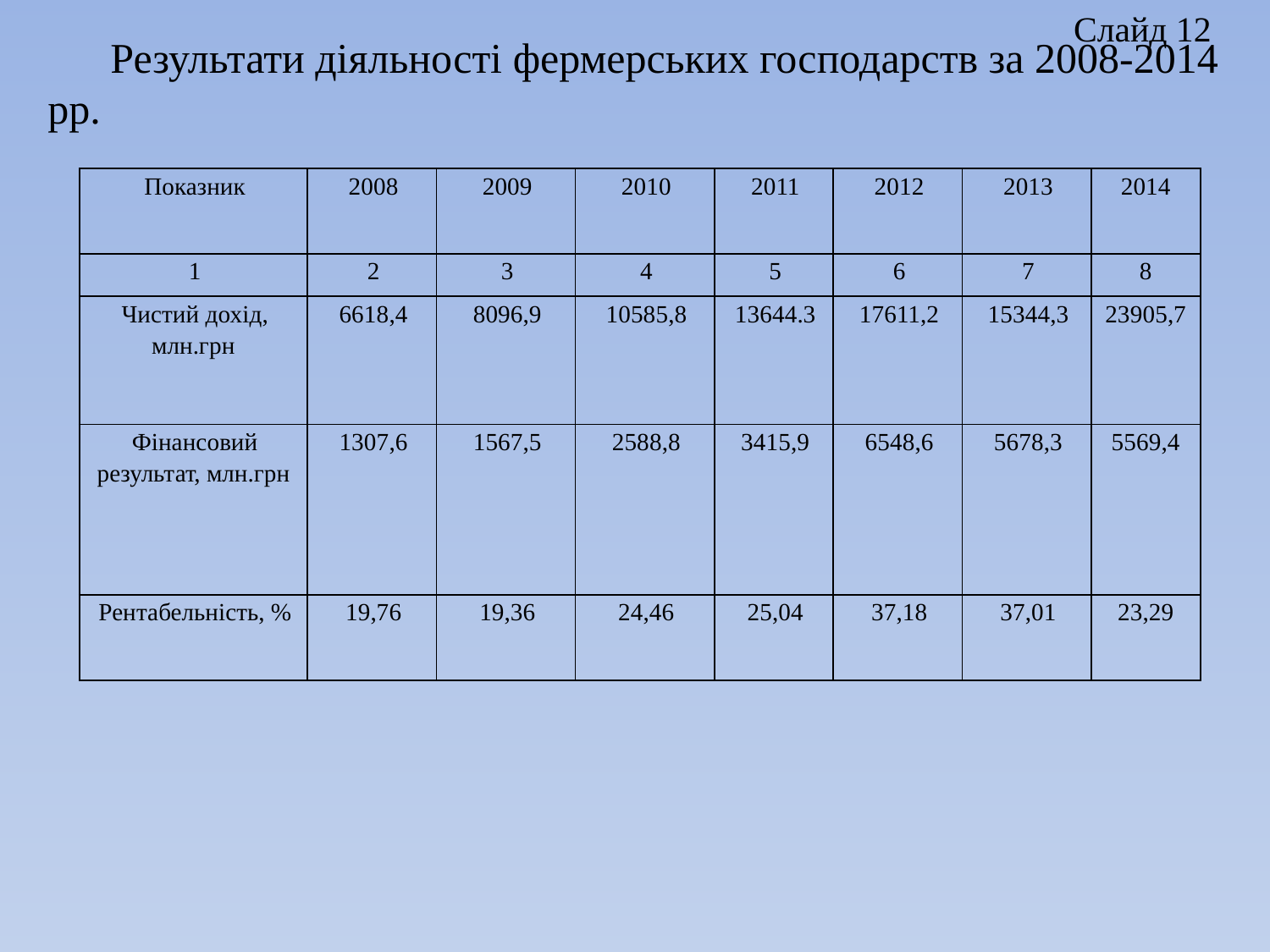

Слайд 12
Результати діяльності фермерських господарств за 2008-2014 рр.

| Показник | 2008 | 2009 | 2010 | 2011 | 2012 | 2013 | 2014 |
| --- | --- | --- | --- | --- | --- | --- | --- |
| 1 | 2 | 3 | 4 | 5 | 6 | 7 | 8 |
| Чистий дохід, млн.грн | 6618,4 | 8096,9 | 10585,8 | 13644.3 | 17611,2 | 15344,3 | 23905,7 |
| Фінансовий результат, млн.грн | 1307,6 | 1567,5 | 2588,8 | 3415,9 | 6548,6 | 5678,3 | 5569,4 |
| Рентабельність, % | 19,76 | 19,36 | 24,46 | 25,04 | 37,18 | 37,01 | 23,29 |